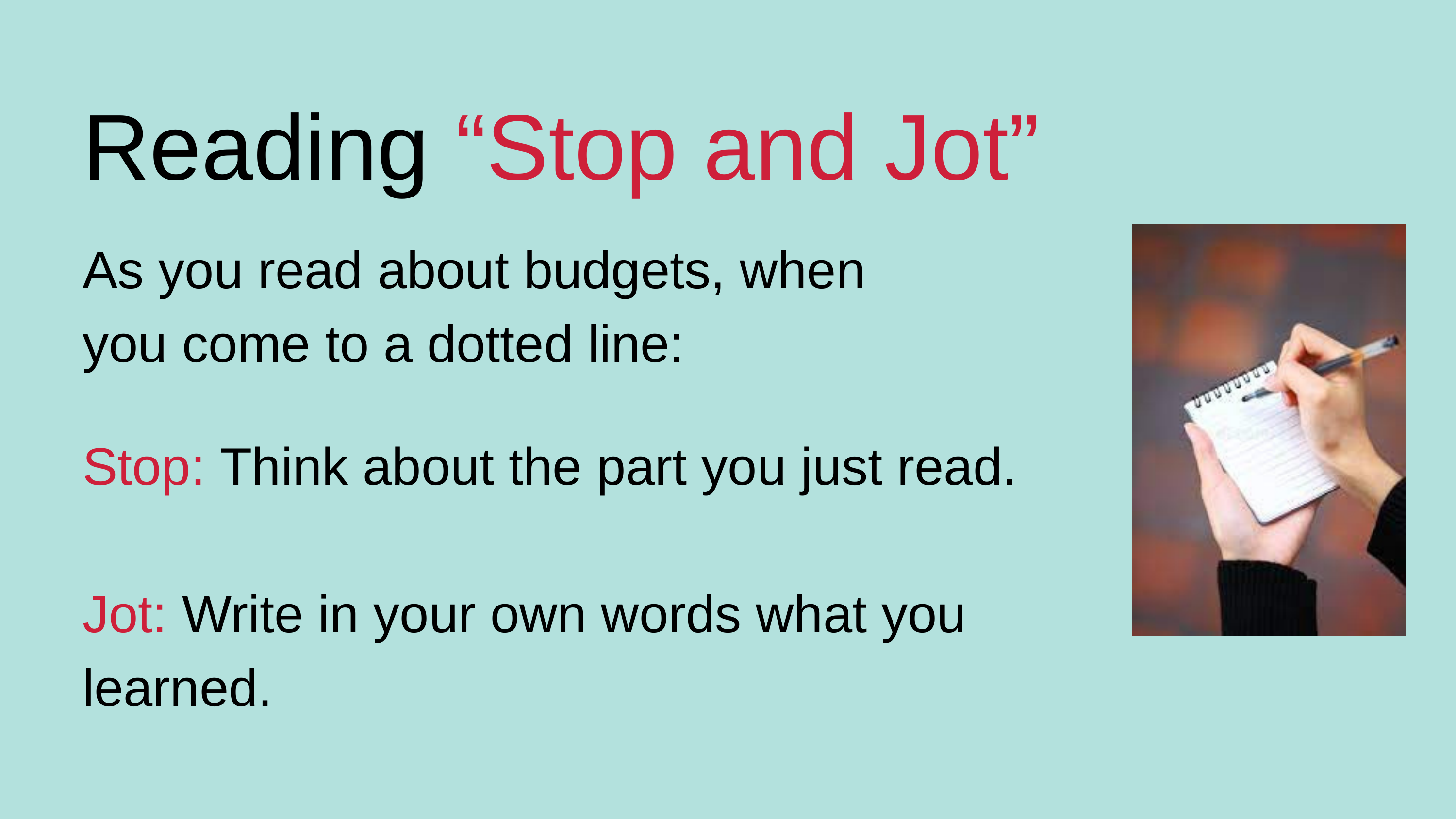

Reading “Stop and Jot”

As you read about budgets, when you come to a dotted line:
Stop: Think about the part you just read.

Jot: Write in your own words what you learned.